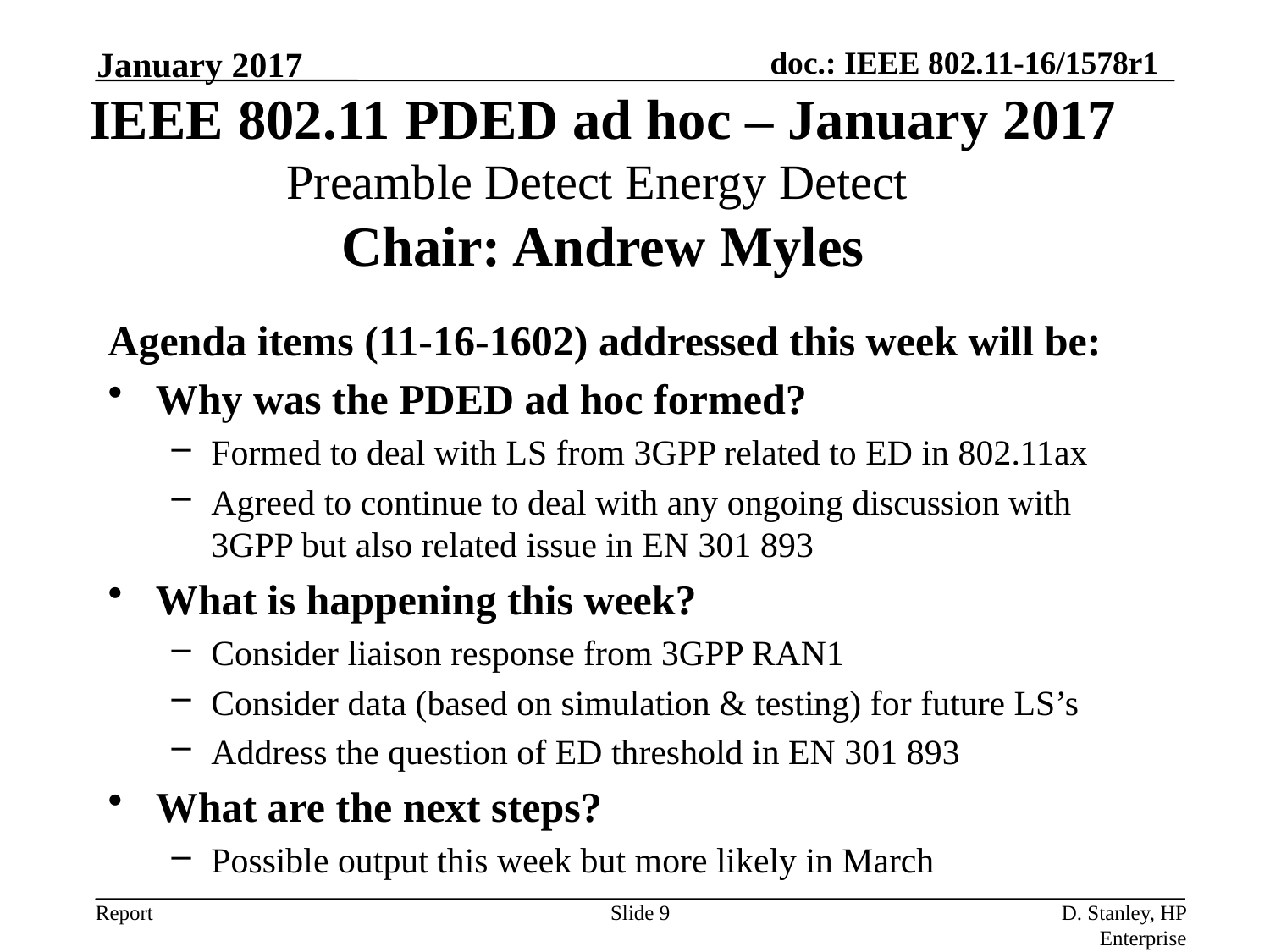

January 2017
IEEE 802.11 PDED ad hoc – January 2017
Preamble Detect Energy Detect
Chair: Andrew Myles
Agenda items (11-16-1602) addressed this week will be:
Why was the PDED ad hoc formed?
Formed to deal with LS from 3GPP related to ED in 802.11ax
Agreed to continue to deal with any ongoing discussion with 3GPP but also related issue in EN 301 893
What is happening this week?
Consider liaison response from 3GPP RAN1
Consider data (based on simulation & testing) for future LS’s
Address the question of ED threshold in EN 301 893
What are the next steps?
Possible output this week but more likely in March
Slide 9
D. Stanley, HP Enterprise